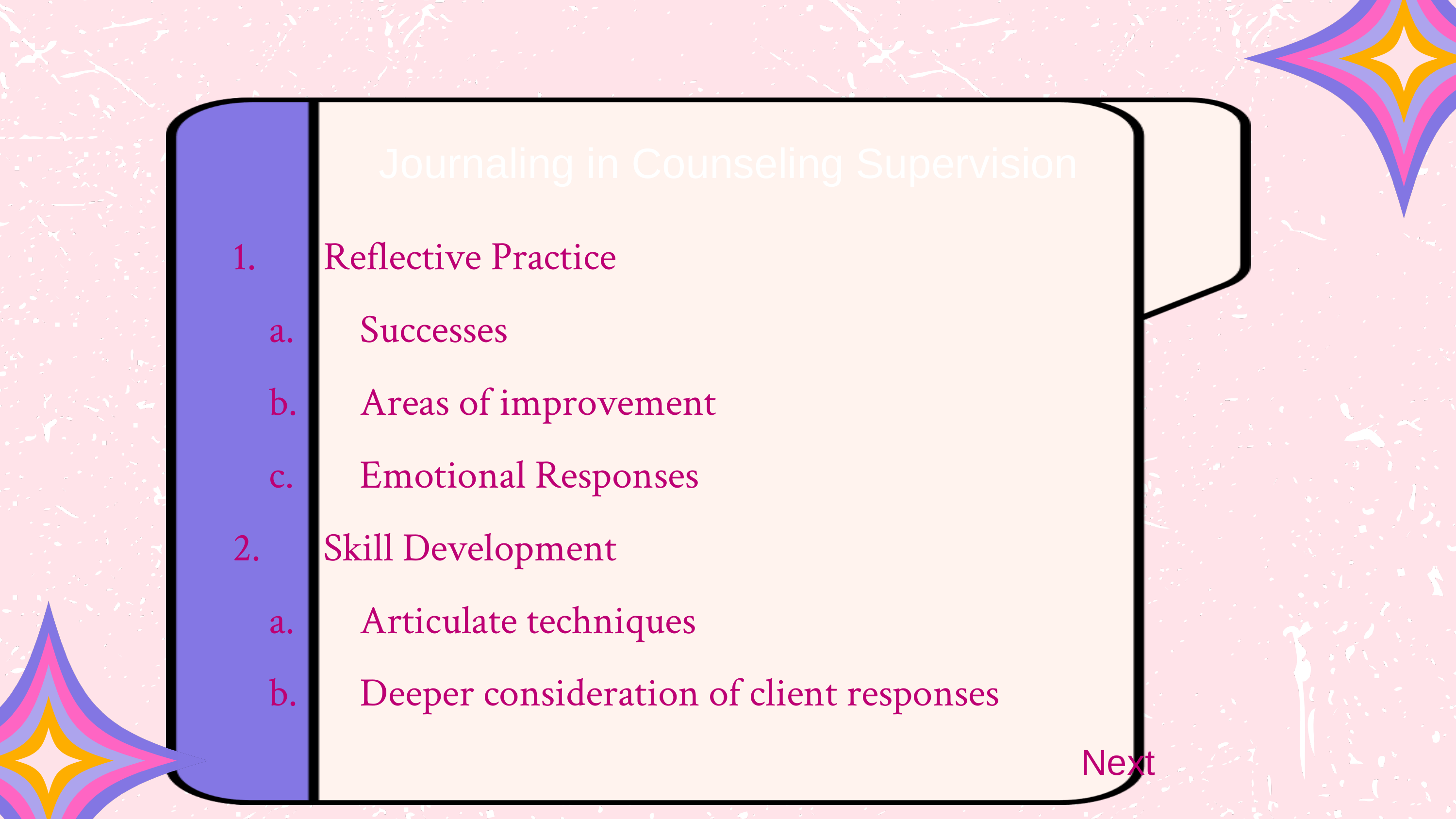

Journaling in Counseling Supervision
Reflective Practice
Successes
Areas of improvement
Emotional Responses
Skill Development
Articulate techniques
Deeper consideration of client responses

Next